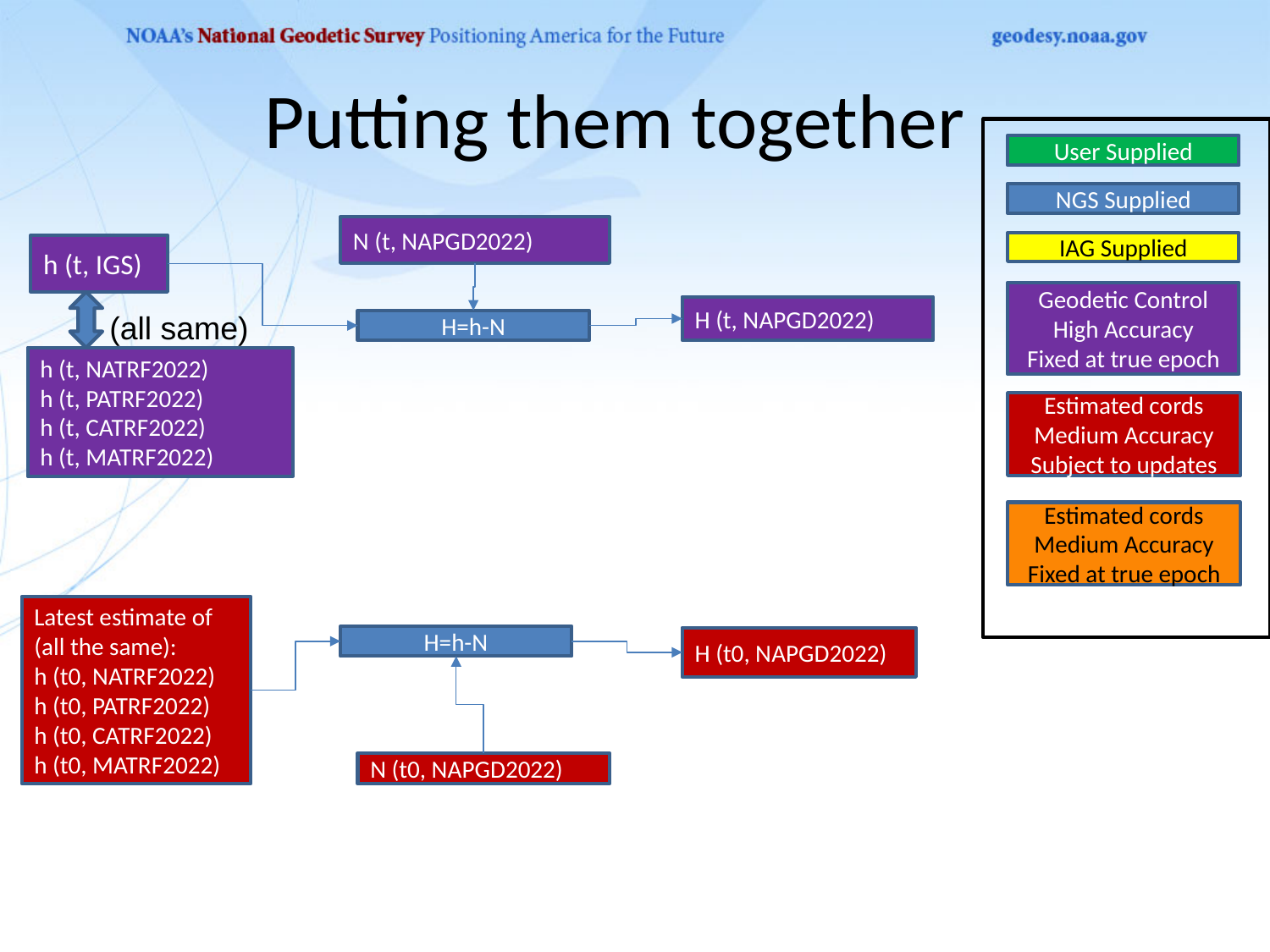

Putting them together

User Supplied
NGS Supplied
N (t, NAPGD2022)
IAG Supplied
h (t, IGS)
Geodetic Control
High Accuracy
Fixed at true epoch

H (t, NAPGD2022)
(all same)
H=h-N
h (t, NATRF2022)
h (t, PATRF2022)
h (t, CATRF2022)
h (t, MATRF2022)
Estimated cords
Medium Accuracy
Subject to updates
Estimated cords
Medium Accuracy
Fixed at true epoch
Latest estimate of (all the same):
h (t0, NATRF2022)
h (t0, PATRF2022)
h (t0, CATRF2022)
h (t0, MATRF2022)
H=h-N
H (t0, NAPGD2022)
N (t0, NAPGD2022)